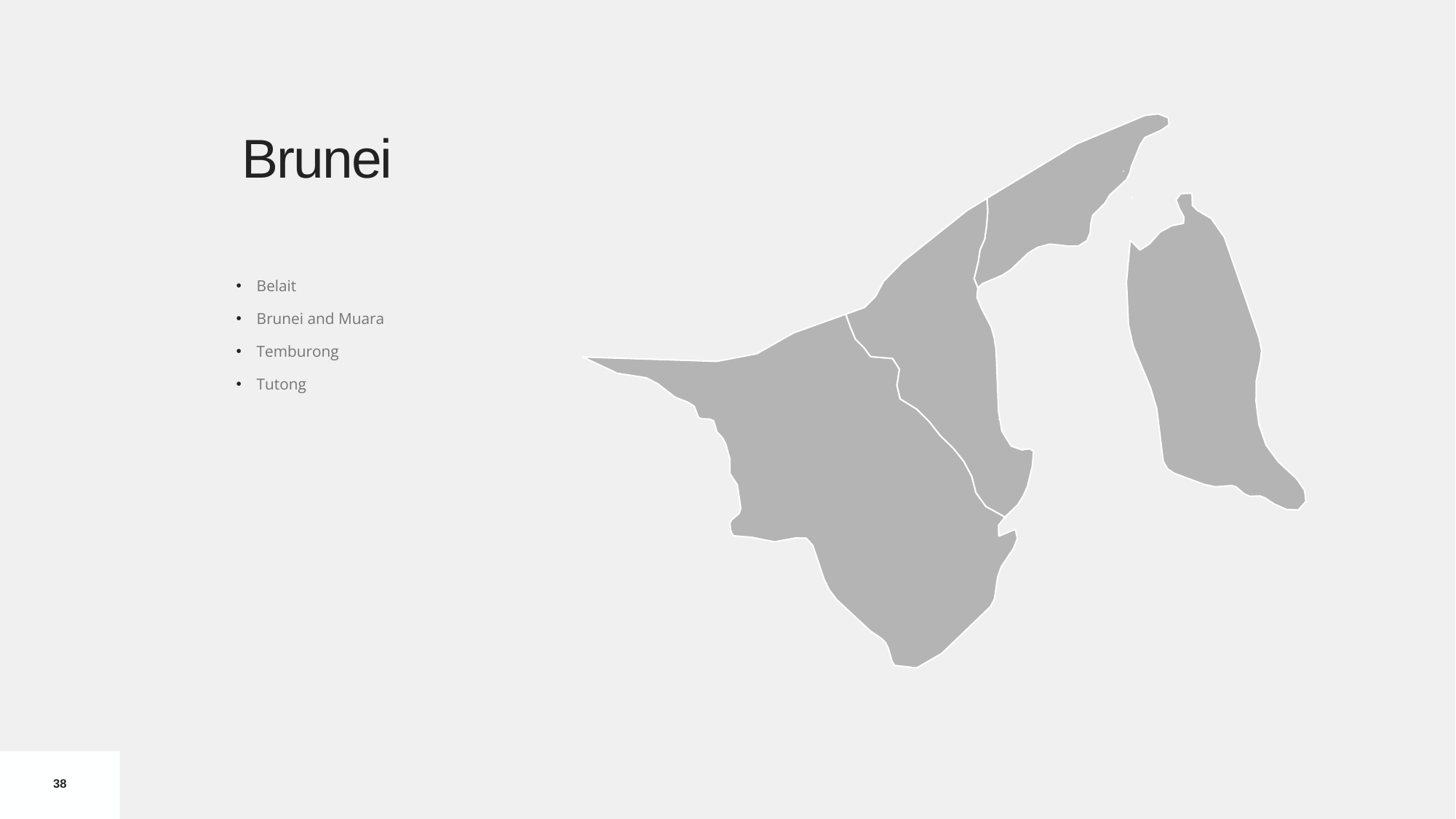

# Brunei

Belait
Brunei and Muara
Temburong
Tutong